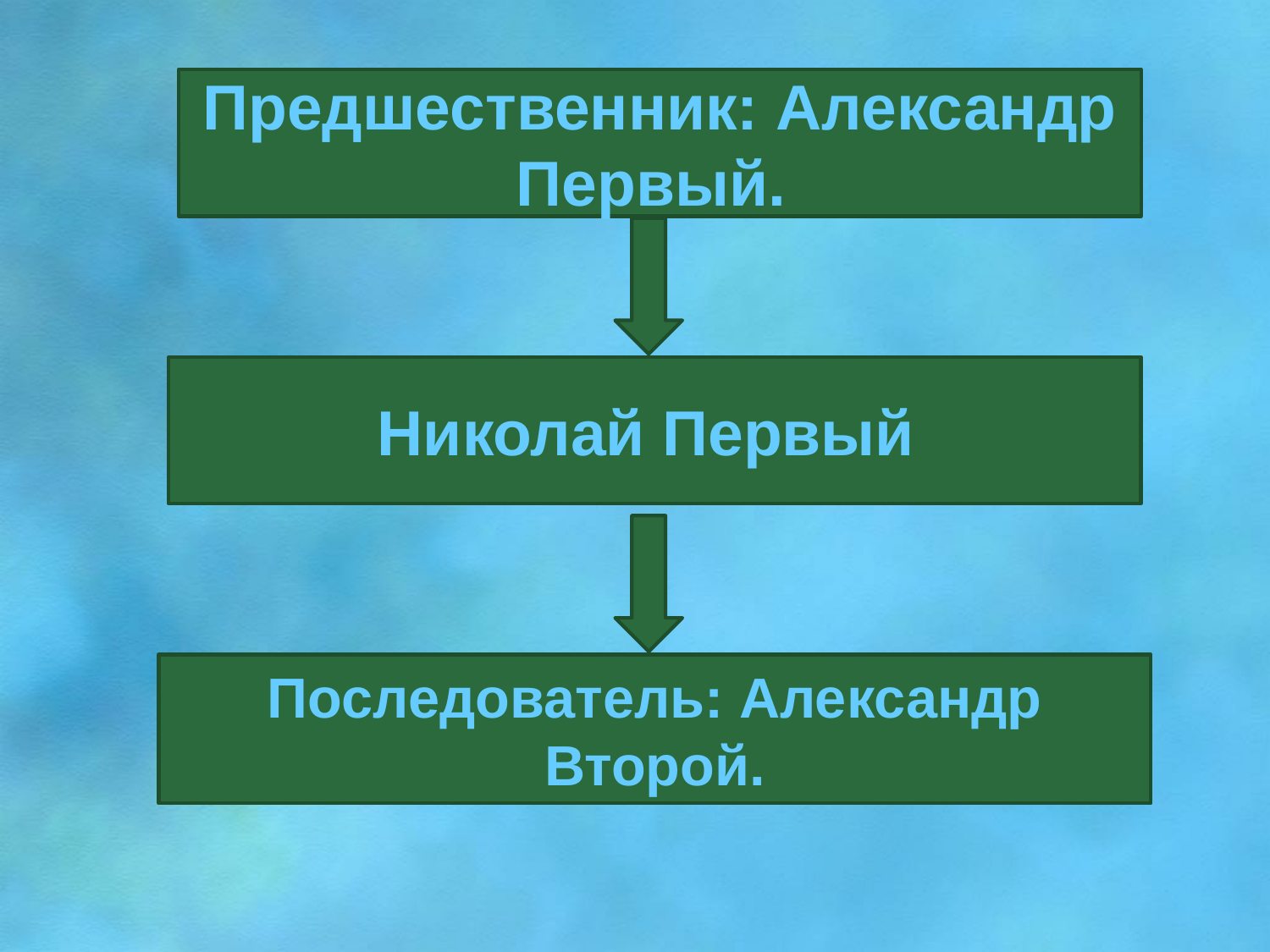

Предшественник: Александр Первый.

Николай Первый

Последователь: Александр Второй.